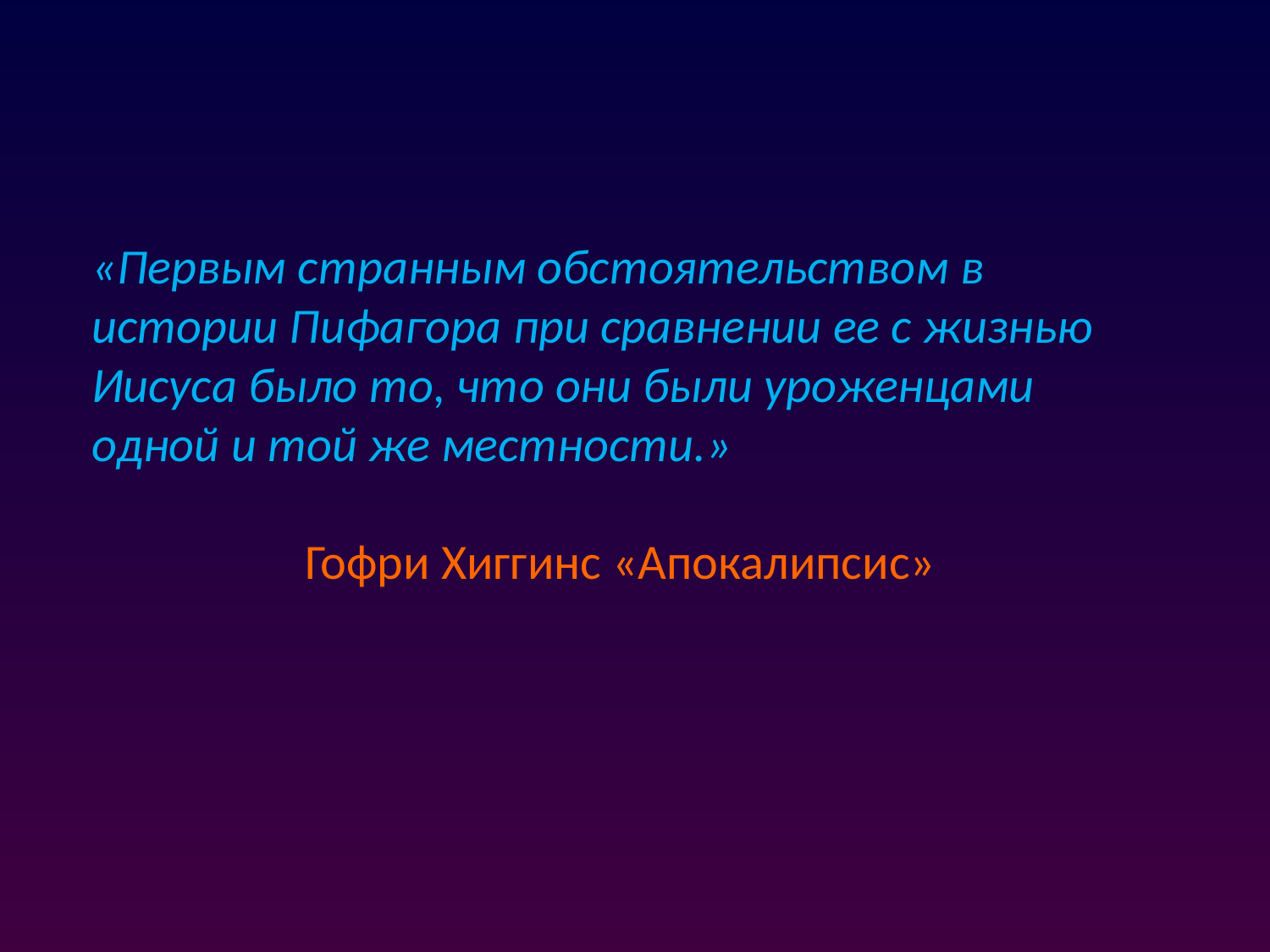

«Первым странным обстоятельством в истории Пифагора при сравнении ее с жизнью Иисуса было то, что они были уроженцами одной и той же местности.»

                   Гофри Хиггинс «Апокалипсис»